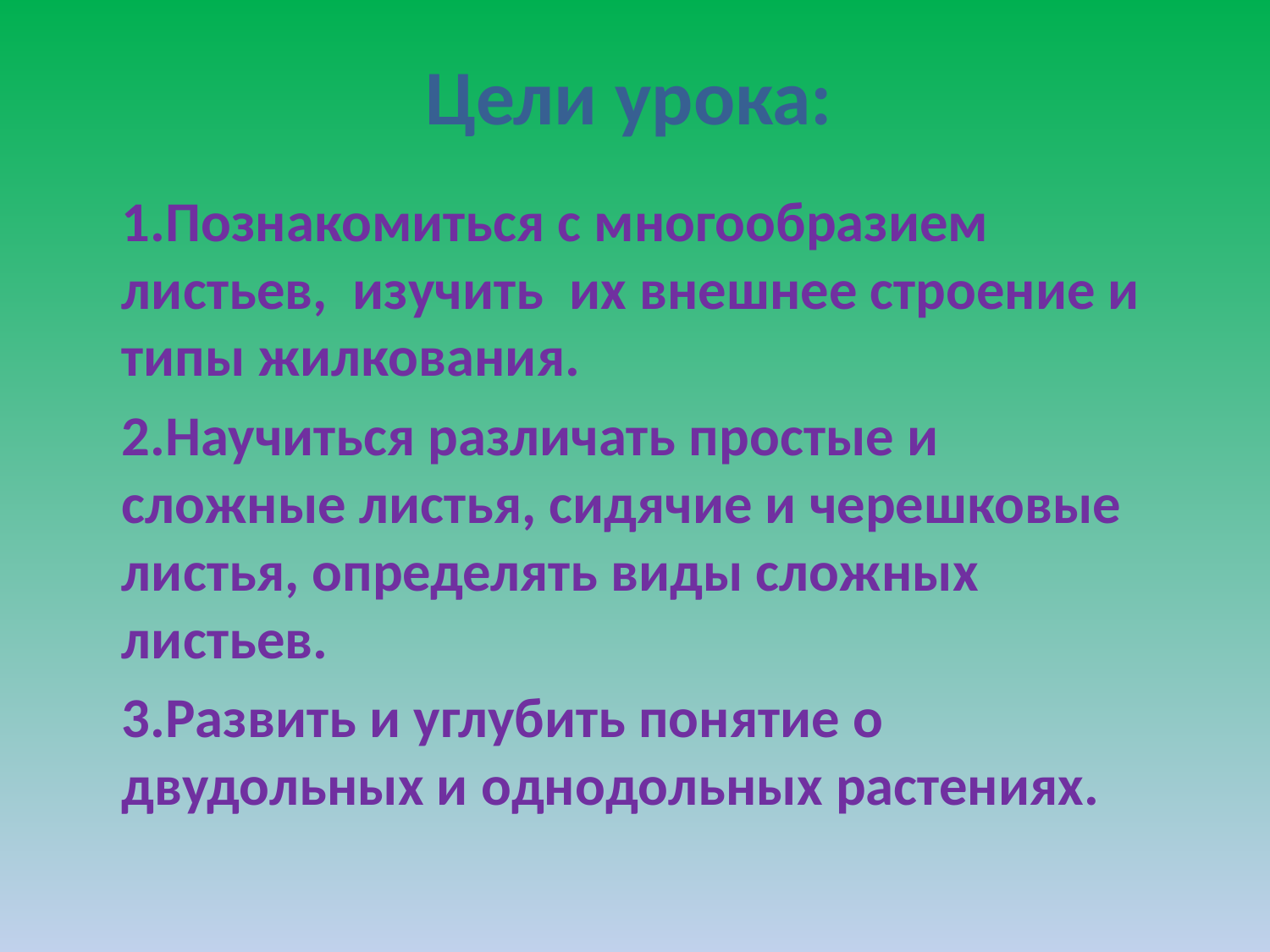

# Цели урока:
1.Познакомиться с многообразием листьев,  изучить  их внешнее строение и типы жилкования.
2.Научиться различать простые и сложные листья, сидячие и черешковые листья, определять виды сложных листьев.
3.Развить и углубить понятие о двудольных и однодольных растениях.